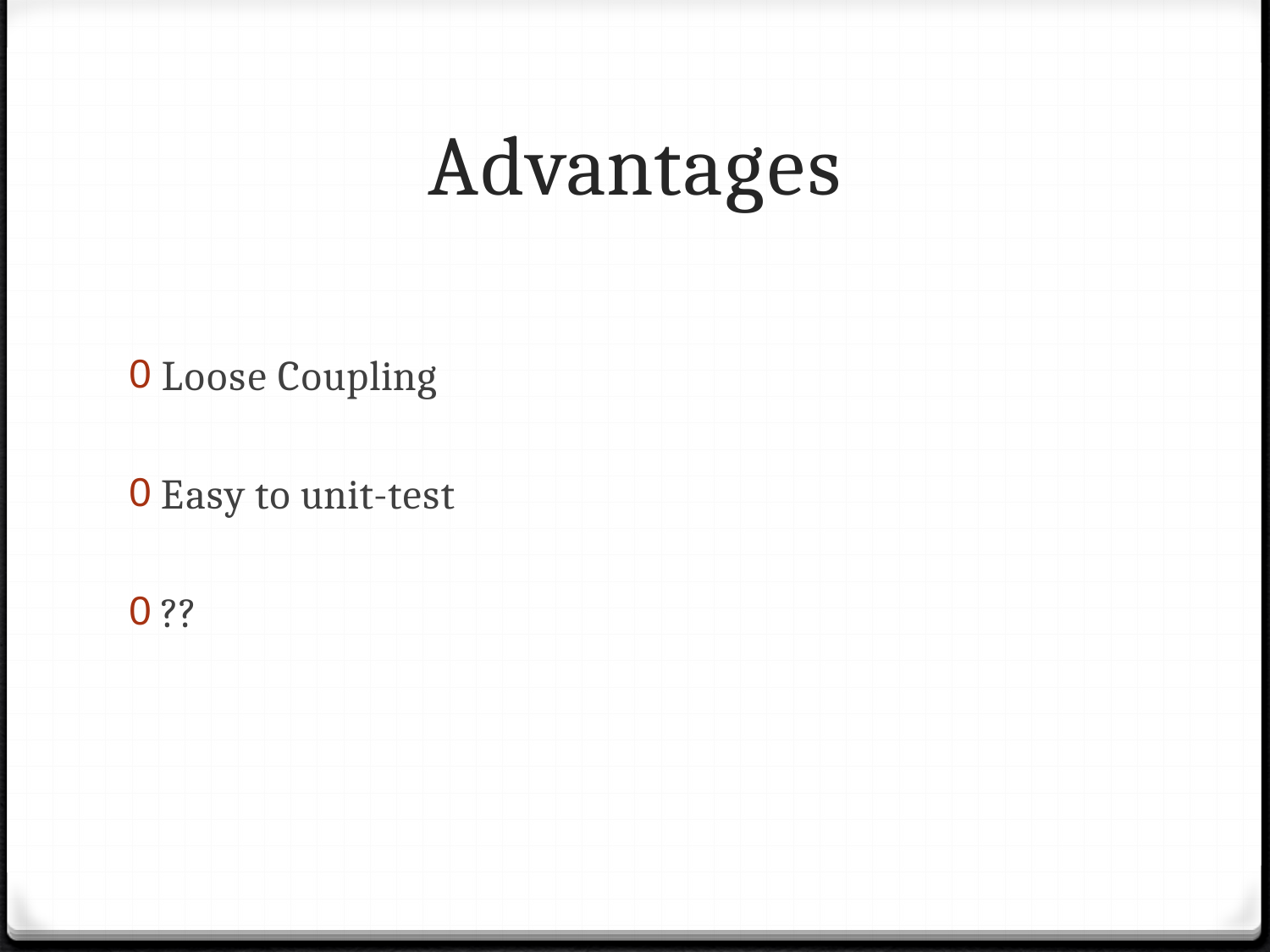

# Advantages

Loose Coupling

Easy to unit-test

??